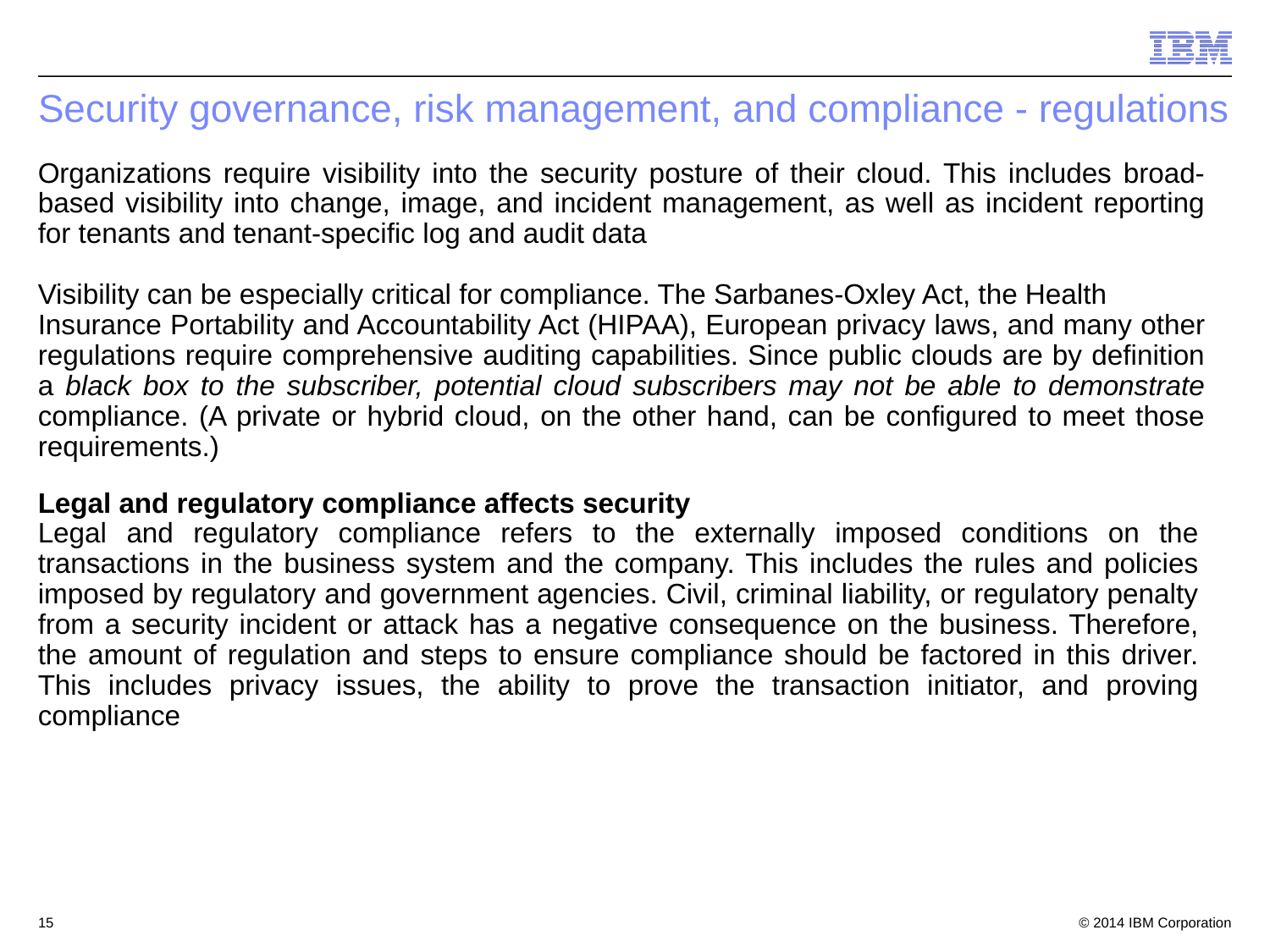

# Security governance, risk management, and compliance - regulations
Organizations require visibility into the security posture of their cloud. This includes broad-based visibility into change, image, and incident management, as well as incident reporting for tenants and tenant-specific log and audit data

Visibility can be especially critical for compliance. The Sarbanes-Oxley Act, the Health
Insurance Portability and Accountability Act (HIPAA), European privacy laws, and many other regulations require comprehensive auditing capabilities. Since public clouds are by definition a black box to the subscriber, potential cloud subscribers may not be able to demonstrate compliance. (A private or hybrid cloud, on the other hand, can be configured to meet those requirements.)
Legal and regulatory compliance affects security
Legal and regulatory compliance refers to the externally imposed conditions on the transactions in the business system and the company. This includes the rules and policies imposed by regulatory and government agencies. Civil, criminal liability, or regulatory penalty from a security incident or attack has a negative consequence on the business. Therefore, the amount of regulation and steps to ensure compliance should be factored in this driver. This includes privacy issues, the ability to prove the transaction initiator, and proving compliance
15